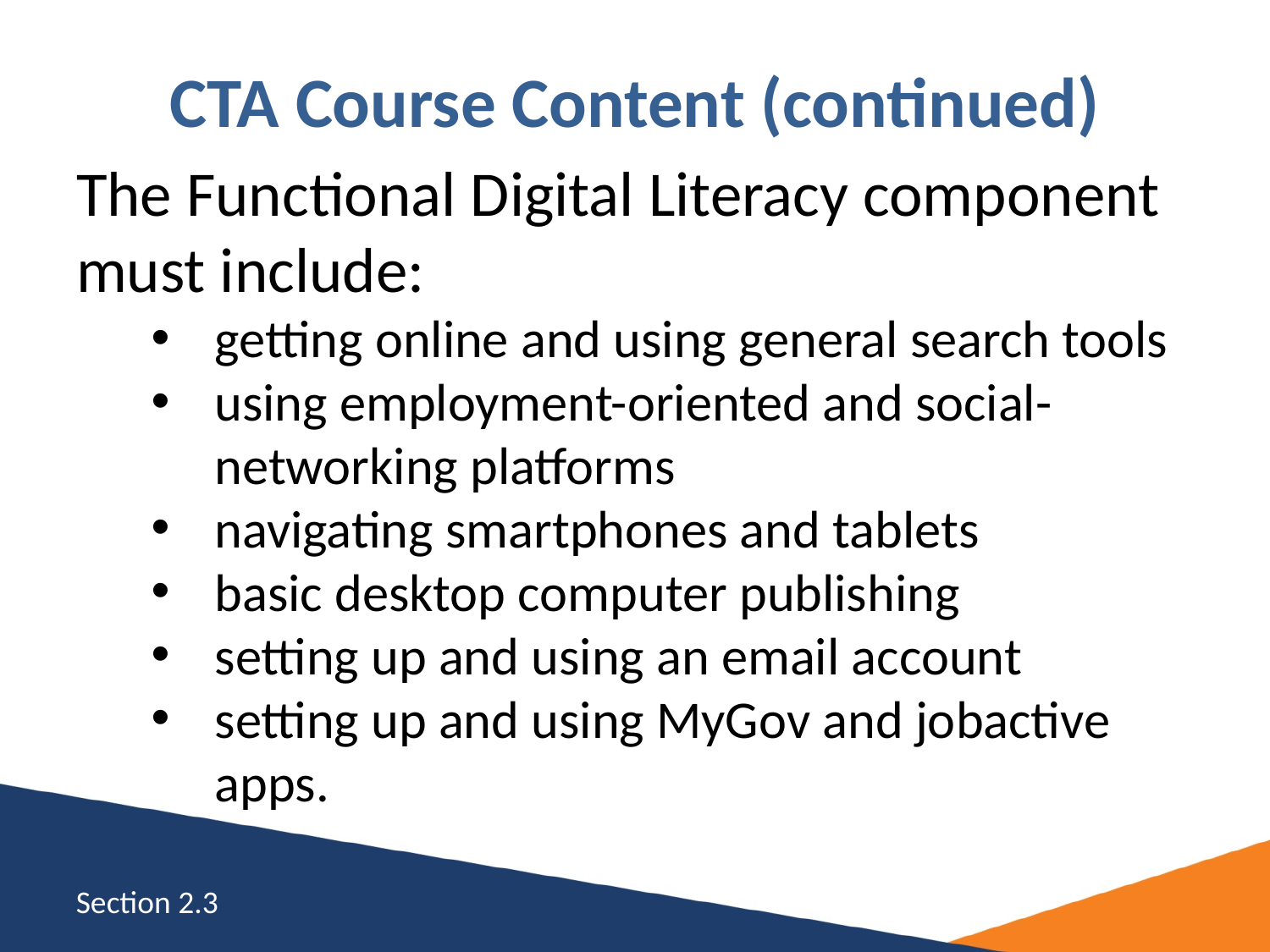

# CTA Course Content (continued)
The Functional Digital Literacy component must include:
getting online and using general search tools
using employment-oriented and social-networking platforms
navigating smartphones and tablets
basic desktop computer publishing
setting up and using an email account
setting up and using MyGov and jobactive apps.
Section 2.3